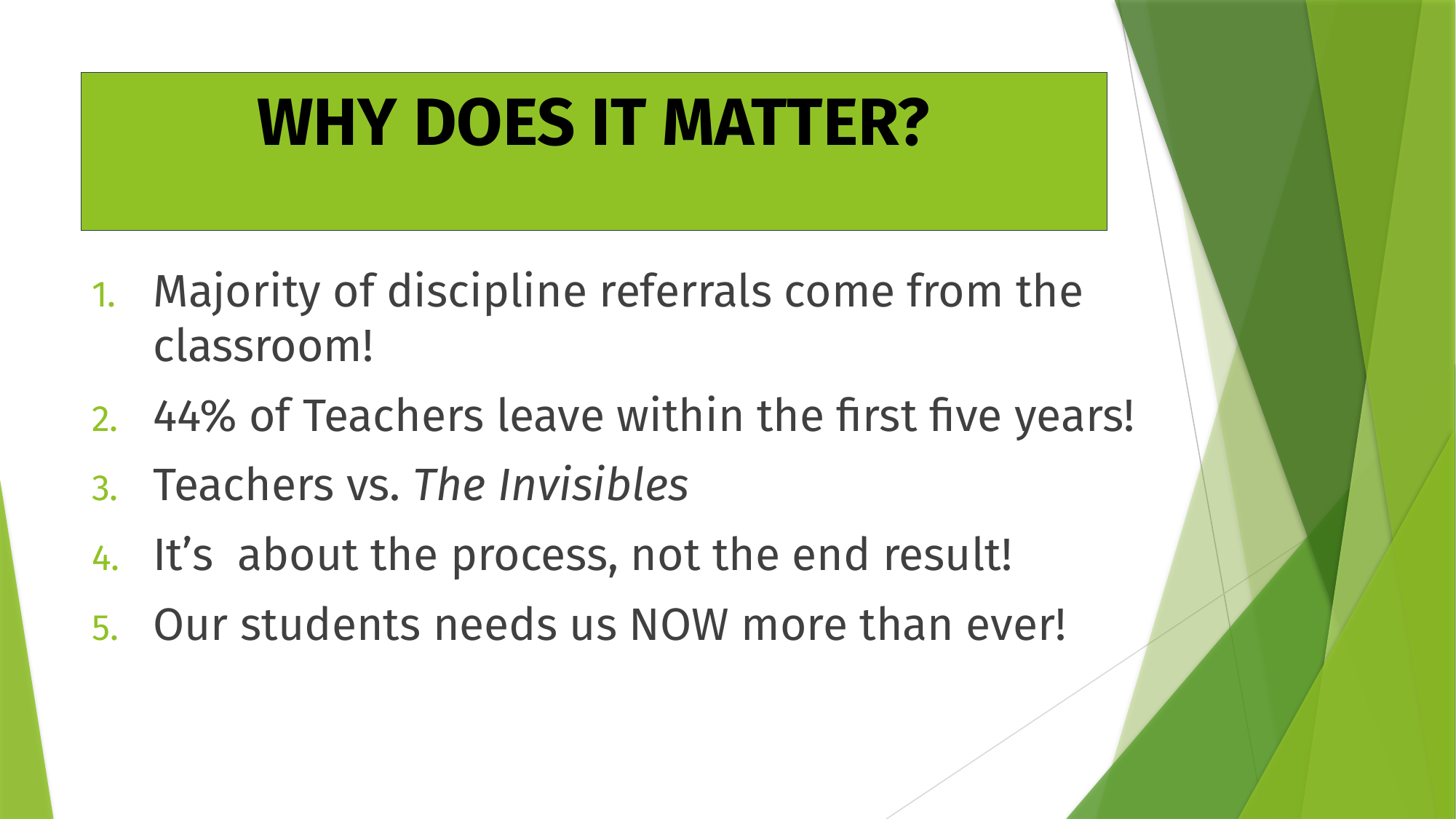

# WHY DOES IT MATTER?
Majority of discipline referrals come from the classroom!
44% of Teachers leave within the first five years!
Teachers vs. The Invisibles
It’s  about the process, not the end result!
Our students needs us NOW more than ever!